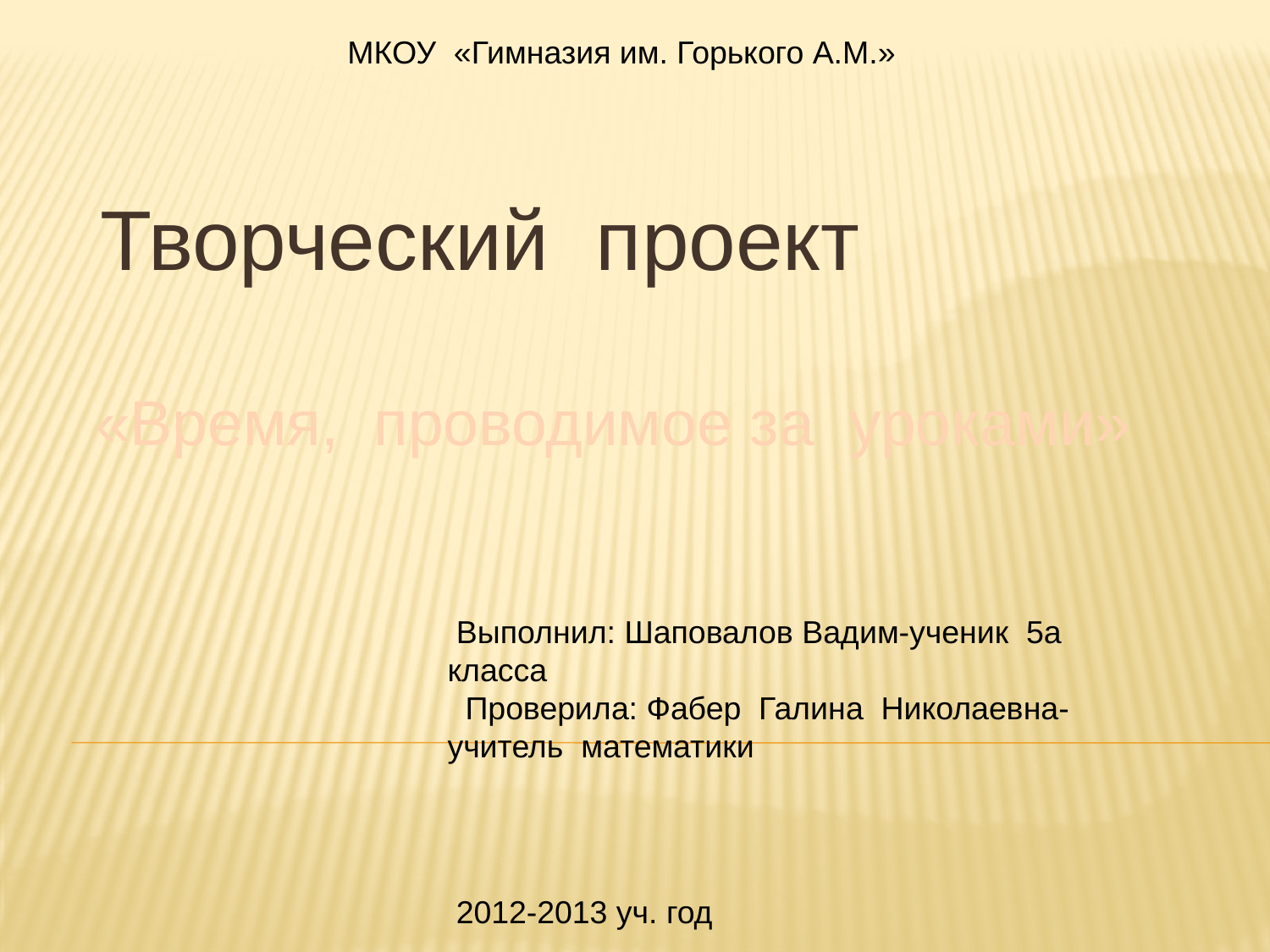

МКОУ  «Гимназия им. Горького А.М.»

Творческий  проект

# «Время,  проводимое за  уроками»
 Выполнил: Шаповалов Вадим-ученик  5а класса
  Проверила: Фабер  Галина  Николаевна-учитель  математики
 2012-2013 уч. год